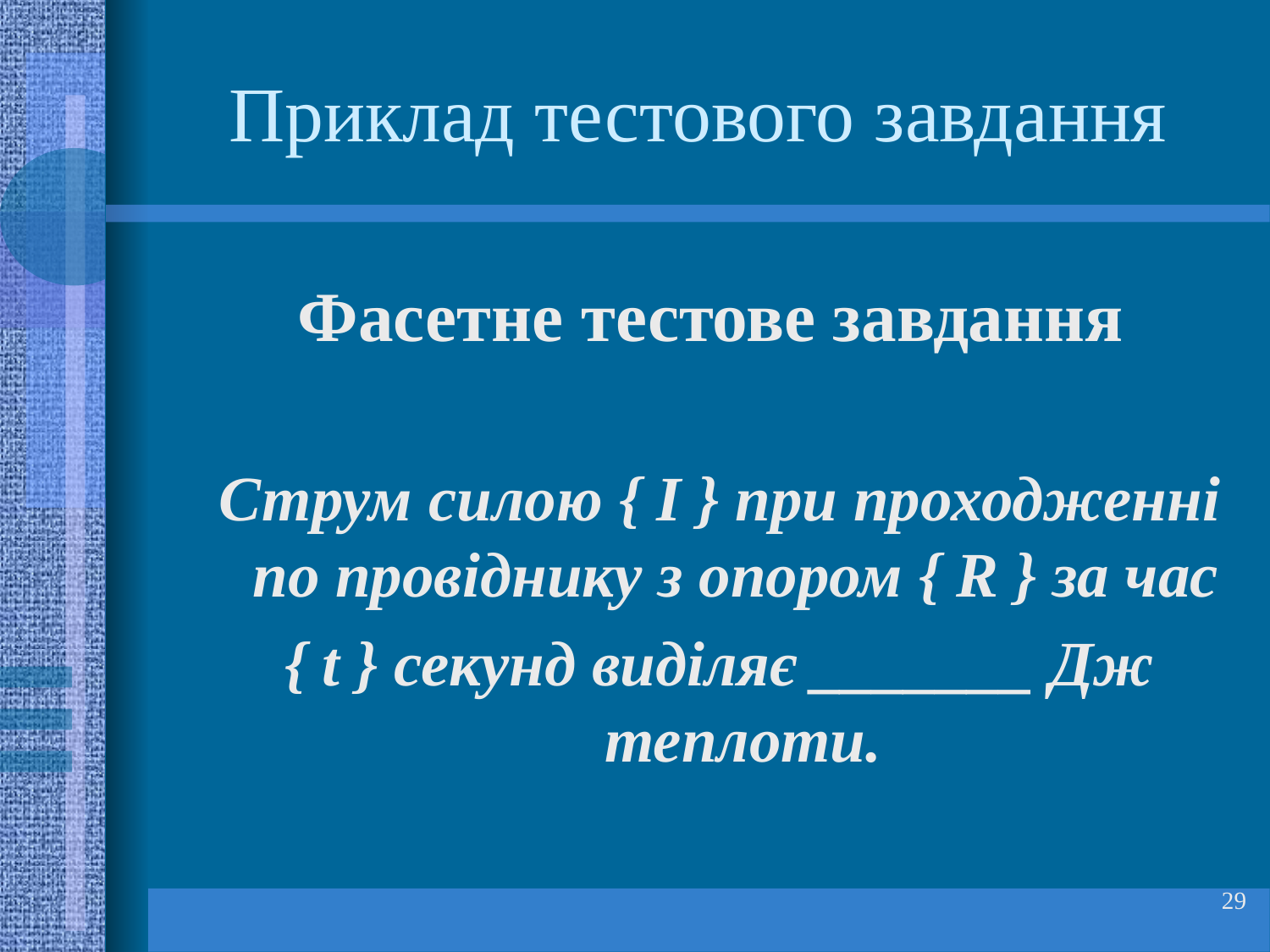

Приклад тестового завдання
Фасетне тестове завдання

Струм силою { I } при проходженні по провіднику з опором { R } за час
{ t } секунд виділяє _______ Дж теплоти.

29